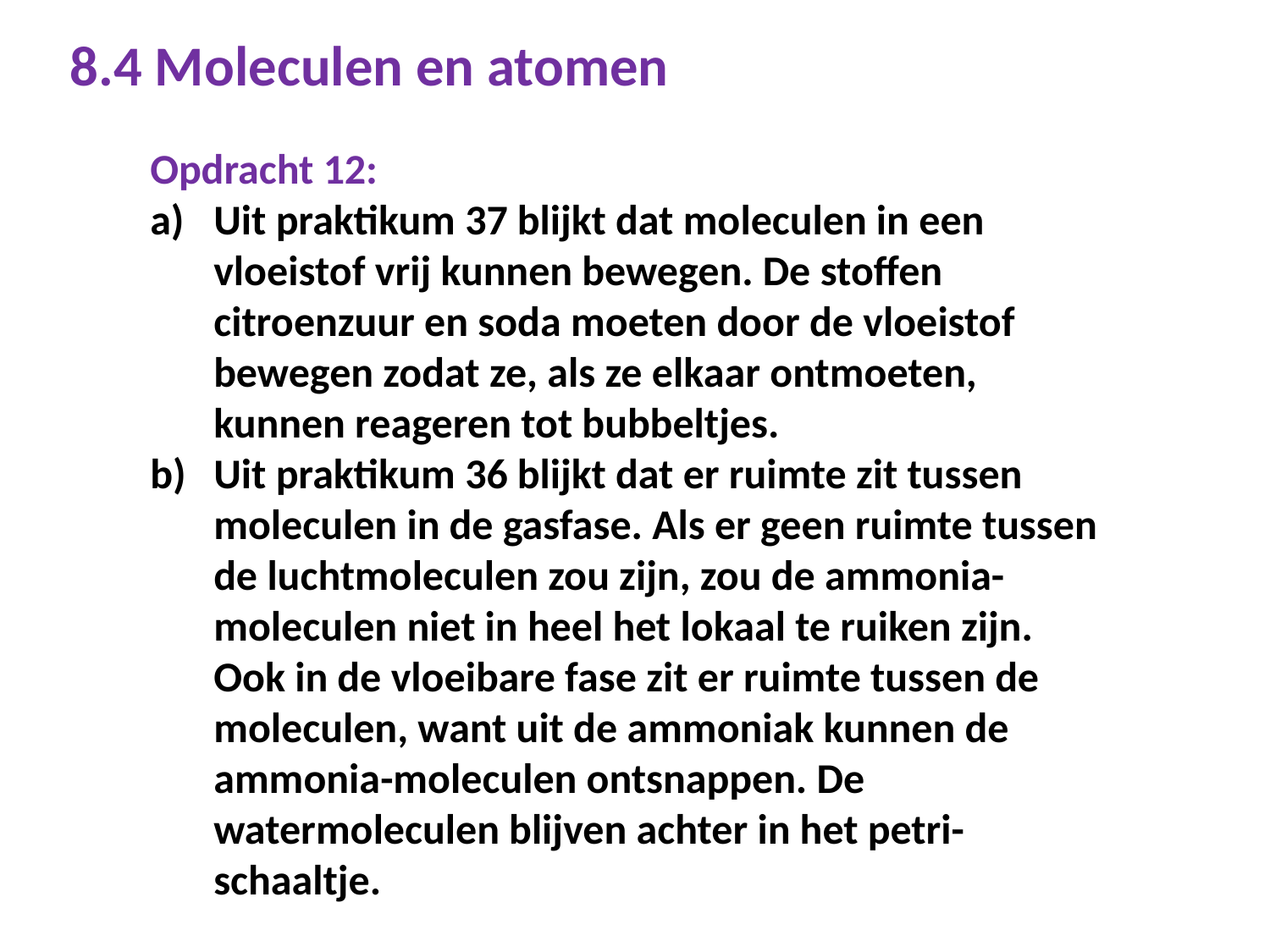

# 8.4 Moleculen en atomen
Opdracht 12:
Uit praktikum 37 blijkt dat moleculen in een vloeistof vrij kunnen bewegen. De stoffen citroenzuur en soda moeten door de vloeistof bewegen zodat ze, als ze elkaar ontmoeten, kunnen reageren tot bubbeltjes.
Uit praktikum 36 blijkt dat er ruimte zit tussen moleculen in de gasfase. Als er geen ruimte tussen de luchtmoleculen zou zijn, zou de ammonia-moleculen niet in heel het lokaal te ruiken zijn. Ook in de vloeibare fase zit er ruimte tussen de moleculen, want uit de ammoniak kunnen de ammonia-moleculen ontsnappen. De watermoleculen blijven achter in het petri-schaaltje.